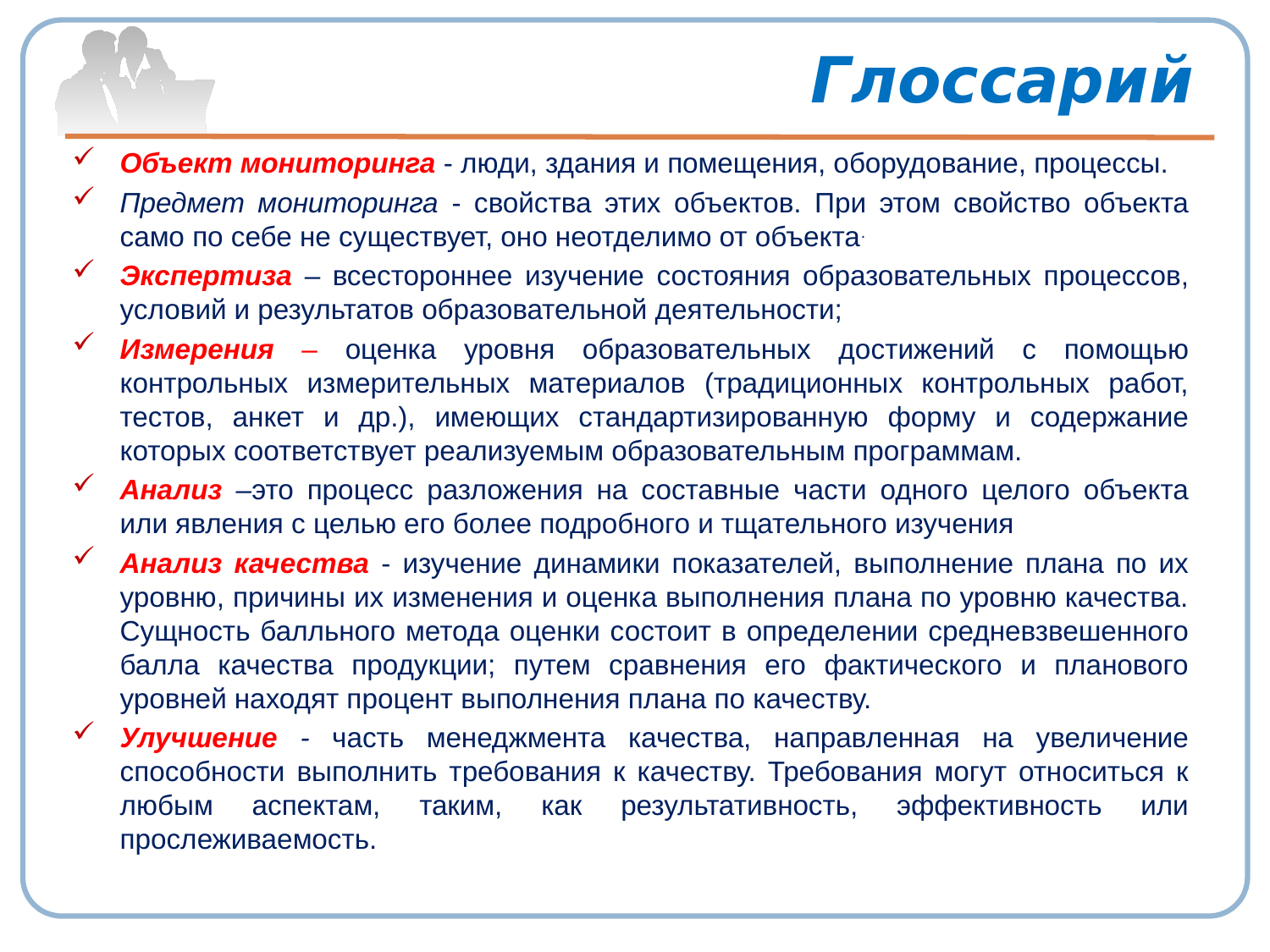

# Глоссарий
Объект мониторинга - люди, здания и помещения, оборудование, процессы.
Предмет мониторинга - свойства этих объектов. При этом свойство объекта само по себе не существует, оно неотделимо от объекта.
Экспертиза – всестороннее изучение состояния образовательных процессов, условий и результатов образовательной деятельности;
Измерения – оценка уровня образовательных достижений с помощью контрольных измерительных материалов (традиционных контрольных работ, тестов, анкет и др.), имеющих стандартизированную форму и содержание которых соответствует реализуемым образовательным программам.
Анализ –это процесс разложения на составные части одного целого объекта или явления с целью его более подробного и тщательного изучения
Анализ качества - изучение динамики показателей, выполнение плана по их уровню, причины их изменения и оценка выполнения плана по уровню качества. Сущность балльного метода оценки состоит в определении средневзвешенного балла качества продукции; путем сравнения его фактического и планового уровней находят процент выполнения плана по качеству.
Улучшение - часть менеджмента качества, направленная на увеличение способности выполнить требования к качеству. Требования могут относиться к любым аспектам, таким, как результативность, эффективность или прослеживаемость.